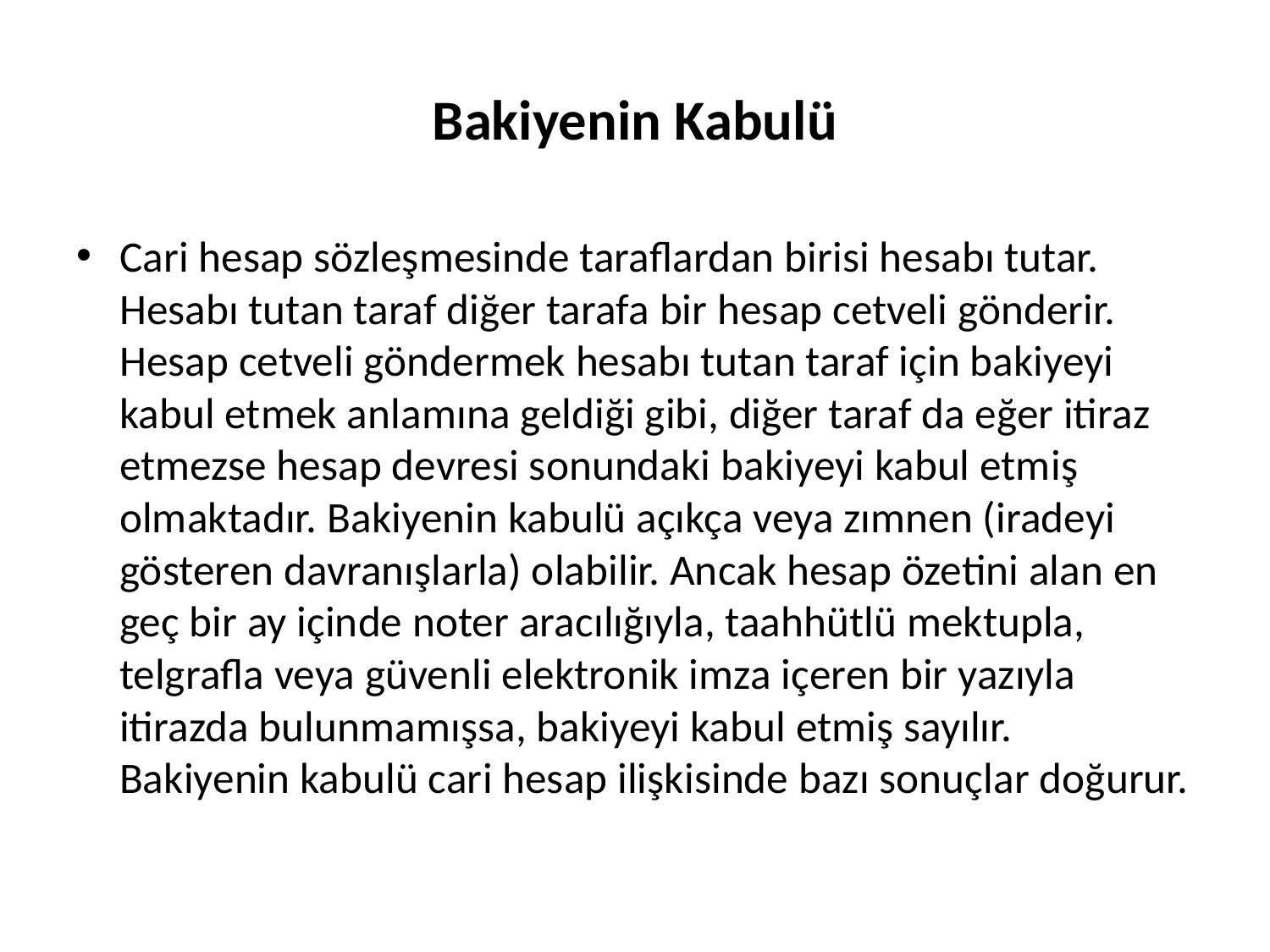

# Bakiyenin Kabulü
Cari hesap sözleşmesinde taraflardan birisi hesabı tutar. Hesabı tutan taraf diğer tarafa bir hesap cetveli gönderir. Hesap cetveli göndermek hesabı tutan taraf için bakiyeyi kabul etmek anlamına geldiği gibi, diğer taraf da eğer itiraz etmezse hesap devresi sonundaki bakiyeyi kabul etmiş olmaktadır. Bakiyenin kabulü açıkça veya zımnen (iradeyi gösteren davranışlarla) olabilir. Ancak hesap özetini alan en geç bir ay içinde noter aracılığıyla, taahhütlü mektupla, telgrafla veya güvenli elektronik imza içeren bir yazıyla itirazda bulunmamışsa, bakiyeyi kabul etmiş sayılır. Bakiyenin kabulü cari hesap ilişkisinde bazı sonuçlar doğurur.